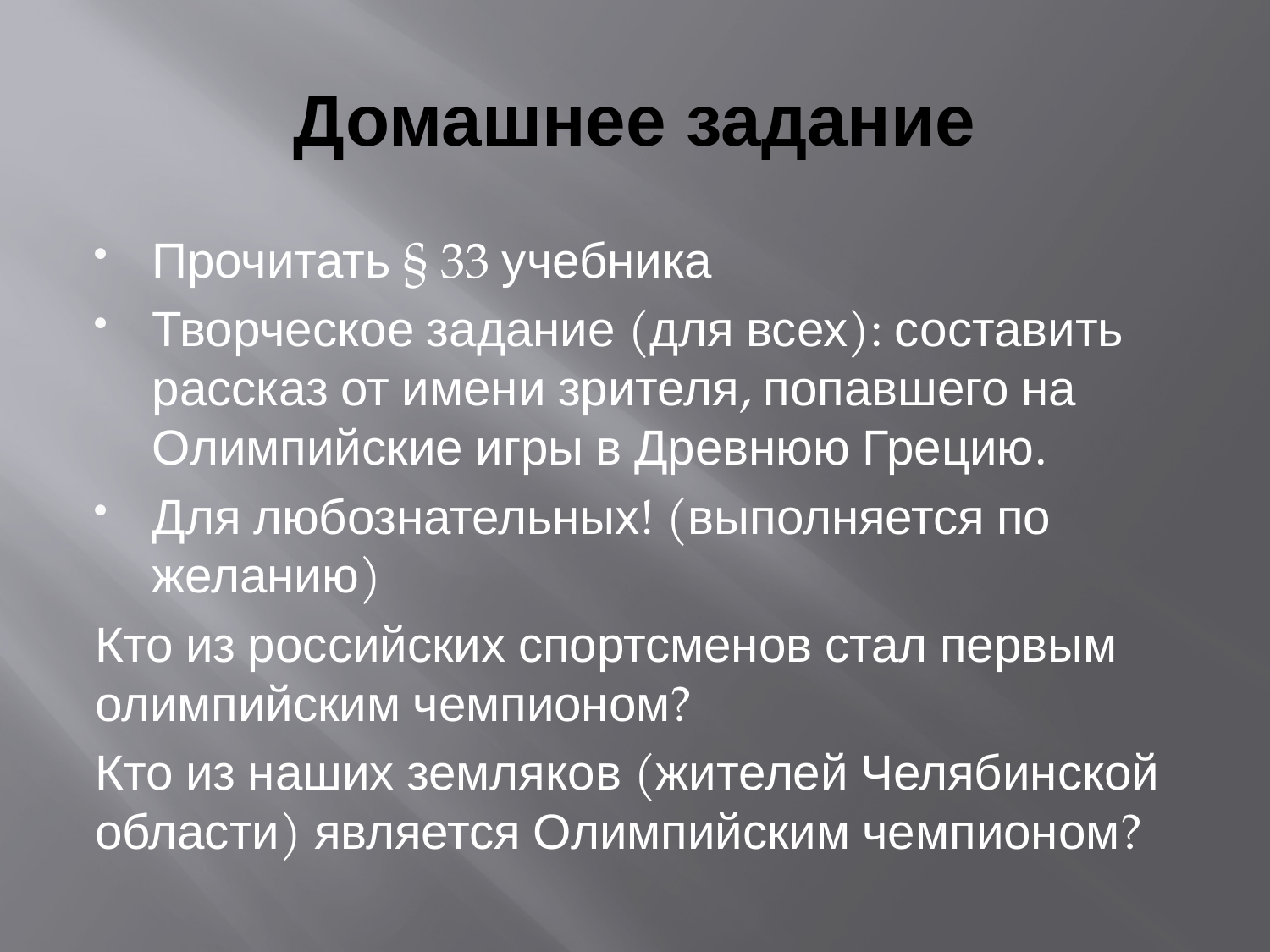

# Домашнее задание
Прочитать § 33 учебника
Творческое задание (для всех): составить рассказ от имени зрителя, попавшего на Олимпийские игры в Древнюю Грецию.
Для любознательных! (выполняется по желанию)
Кто из российских спортсменов стал первым олимпийским чемпионом?
Кто из наших земляков (жителей Челябинской области) является Олимпийским чемпионом?